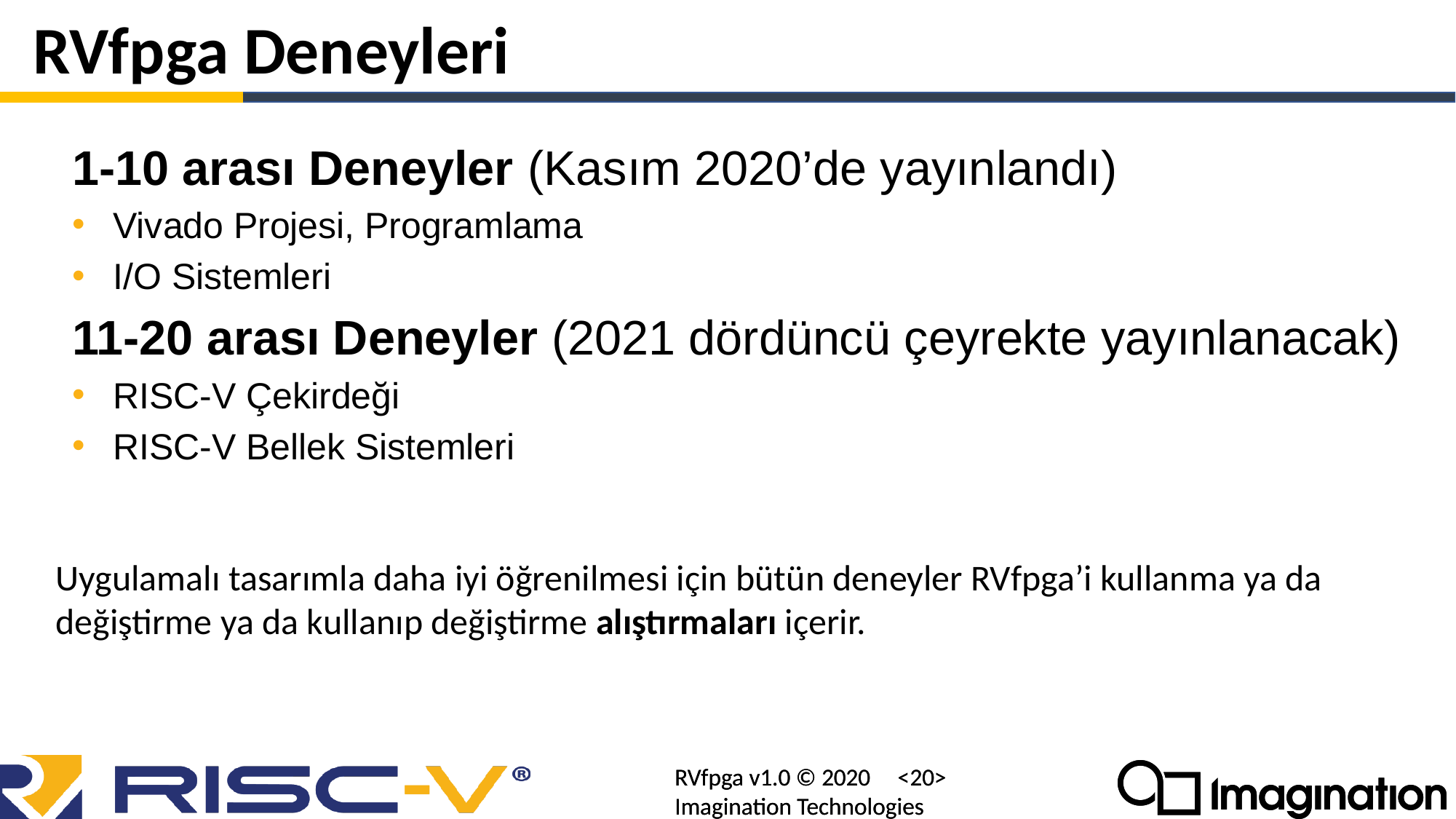

# RVfpga Deneyleri

1-10 arası Deneyler (Kasım 2020’de yayınlandı)
Vivado Projesi, Programlama
I/O Sistemleri
11-20 arası Deneyler (2021 dördüncü çeyrekte yayınlanacak)
RISC-V Çekirdeği
RISC-V Bellek Sistemleri
Uygulamalı tasarımla daha iyi öğrenilmesi için bütün deneyler RVfpga’i kullanma ya da değiştirme ya da kullanıp değiştirme alıştırmaları içerir.